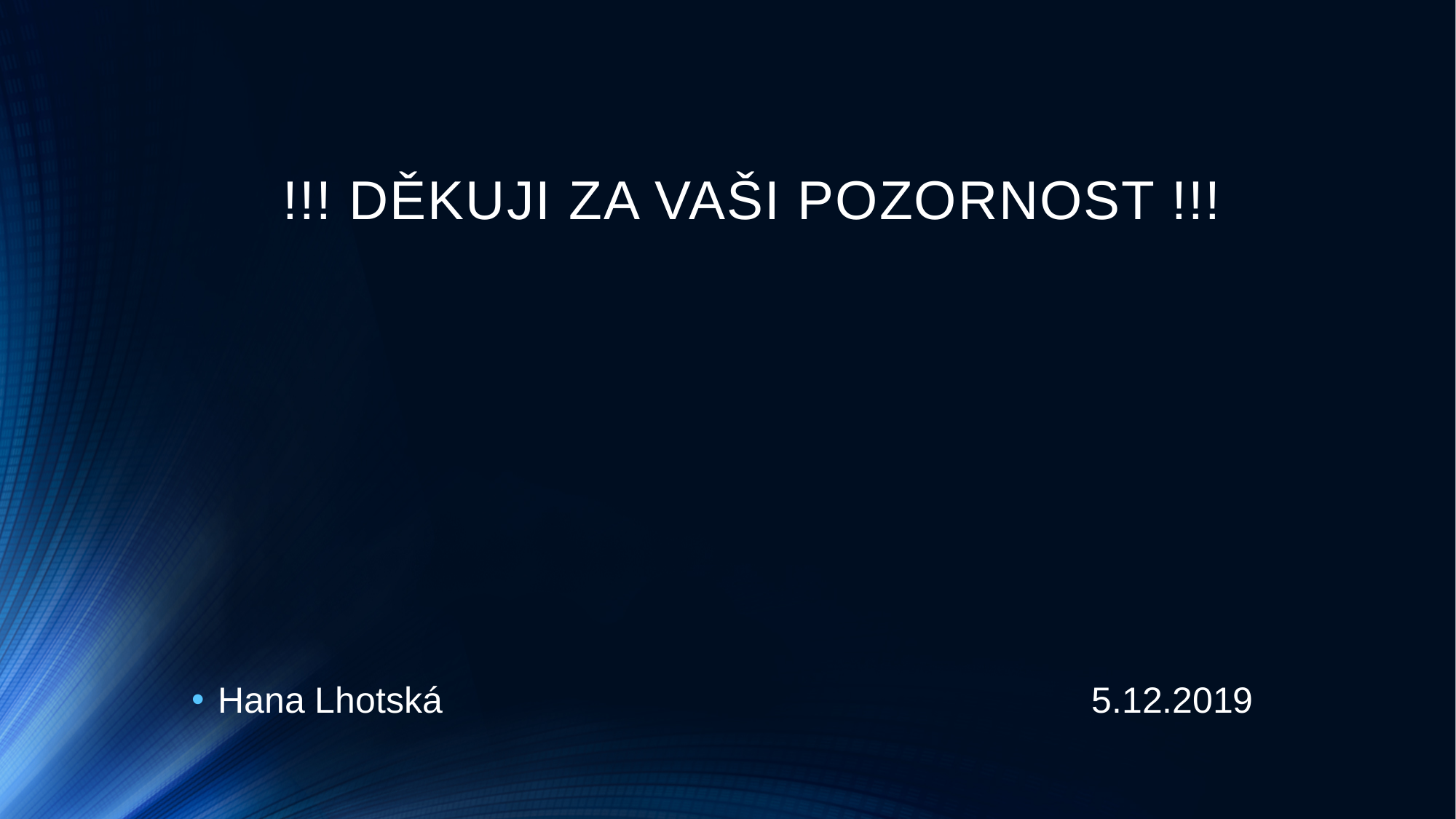

# !!! DĚKUJI ZA VAŠI POZORNOST !!!
Hana Lhotská 						5.12.2019